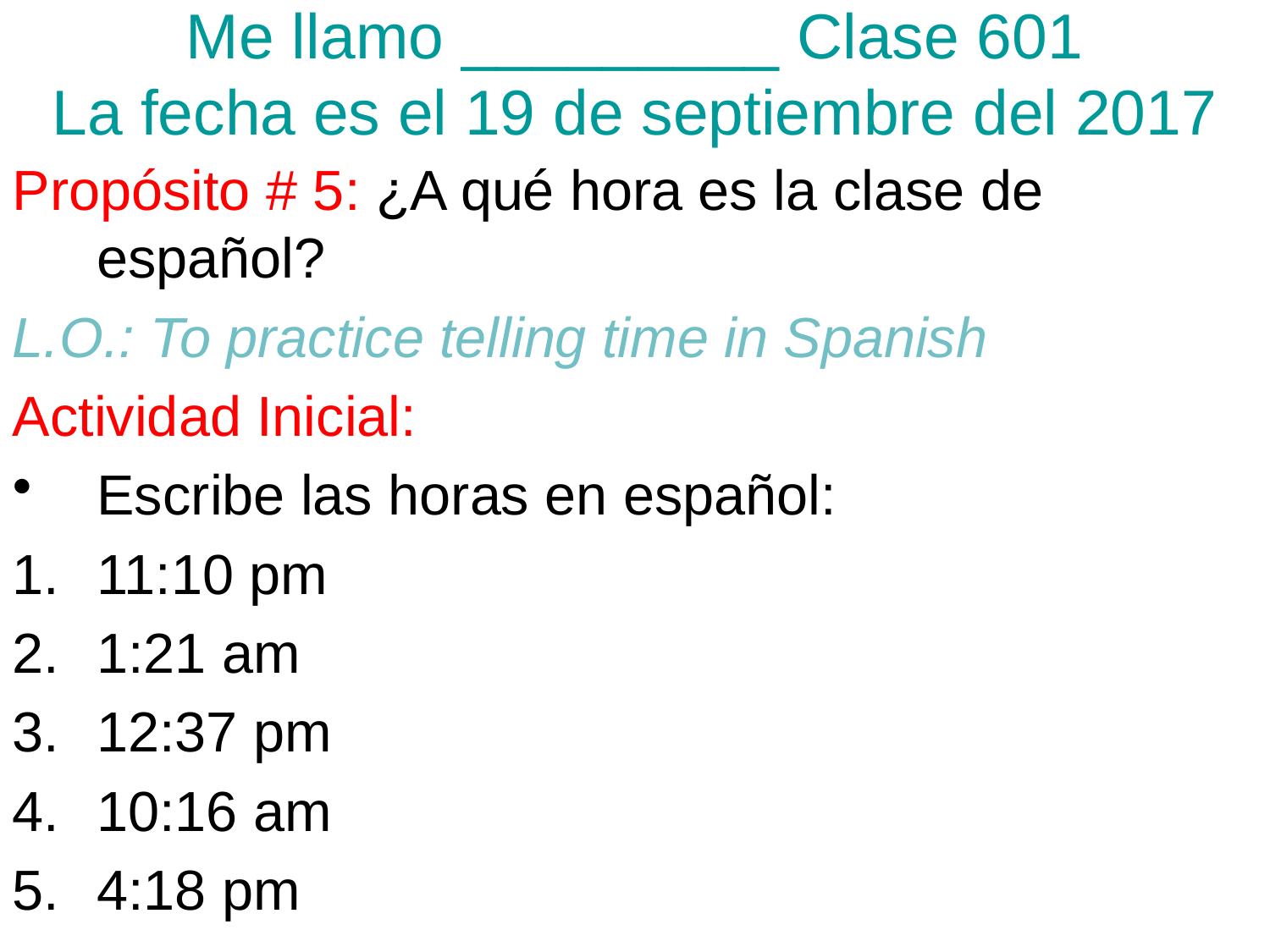

Me llamo _________ Clase 601
La fecha es el 19 de septiembre del 2017
Propósito # 5: ¿A qué hora es la clase de español?
L.O.: To practice telling time in Spanish
Actividad Inicial:
Escribe las horas en español:
11:10 pm
1:21 am
12:37 pm
10:16 am
4:18 pm